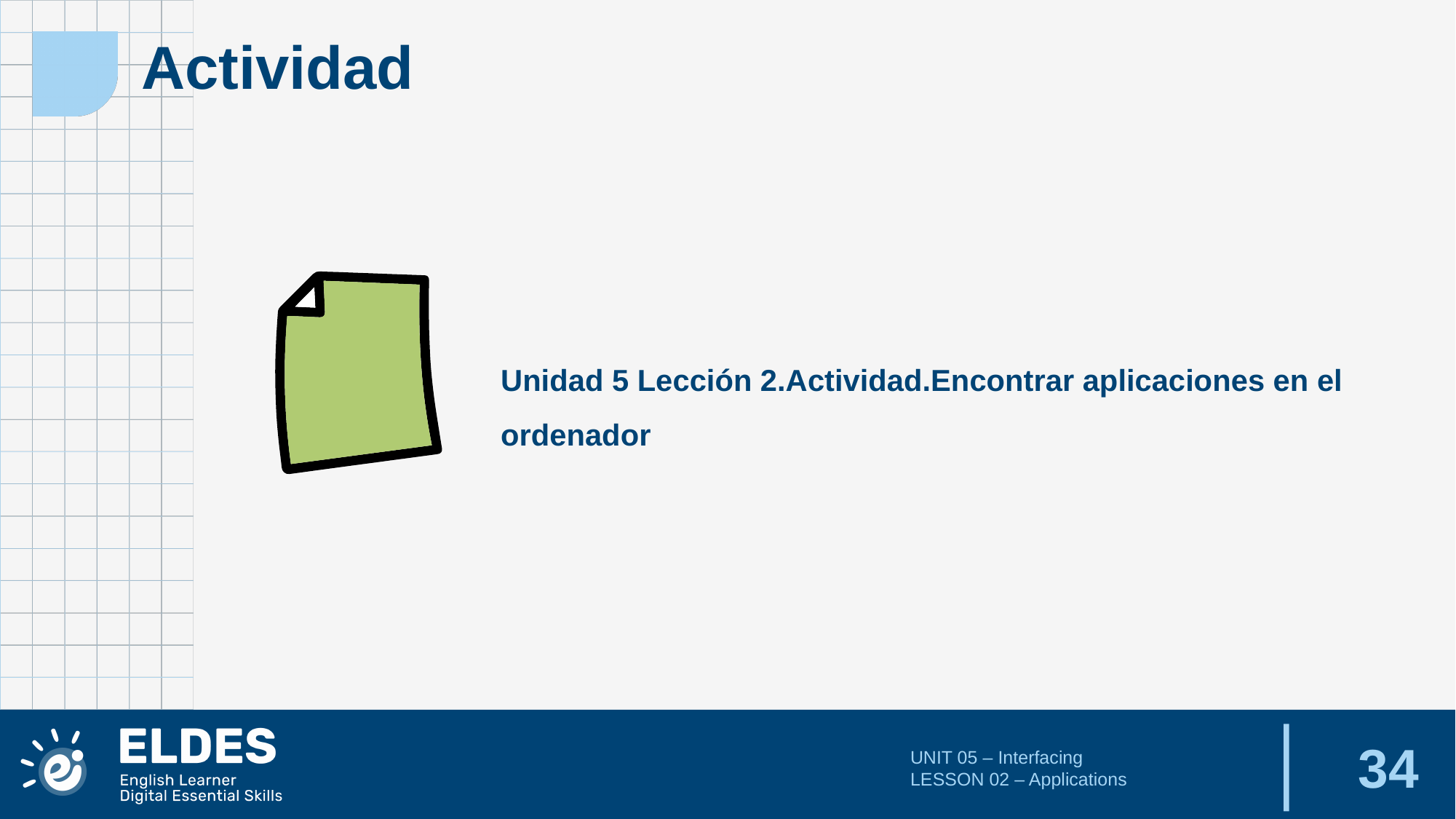

Actividad

Unidad 5 Lección 2.Actividad.Encontrar aplicaciones en el ordenador
34
UNIT 05 – Interfacing
LESSON 02 – Applications